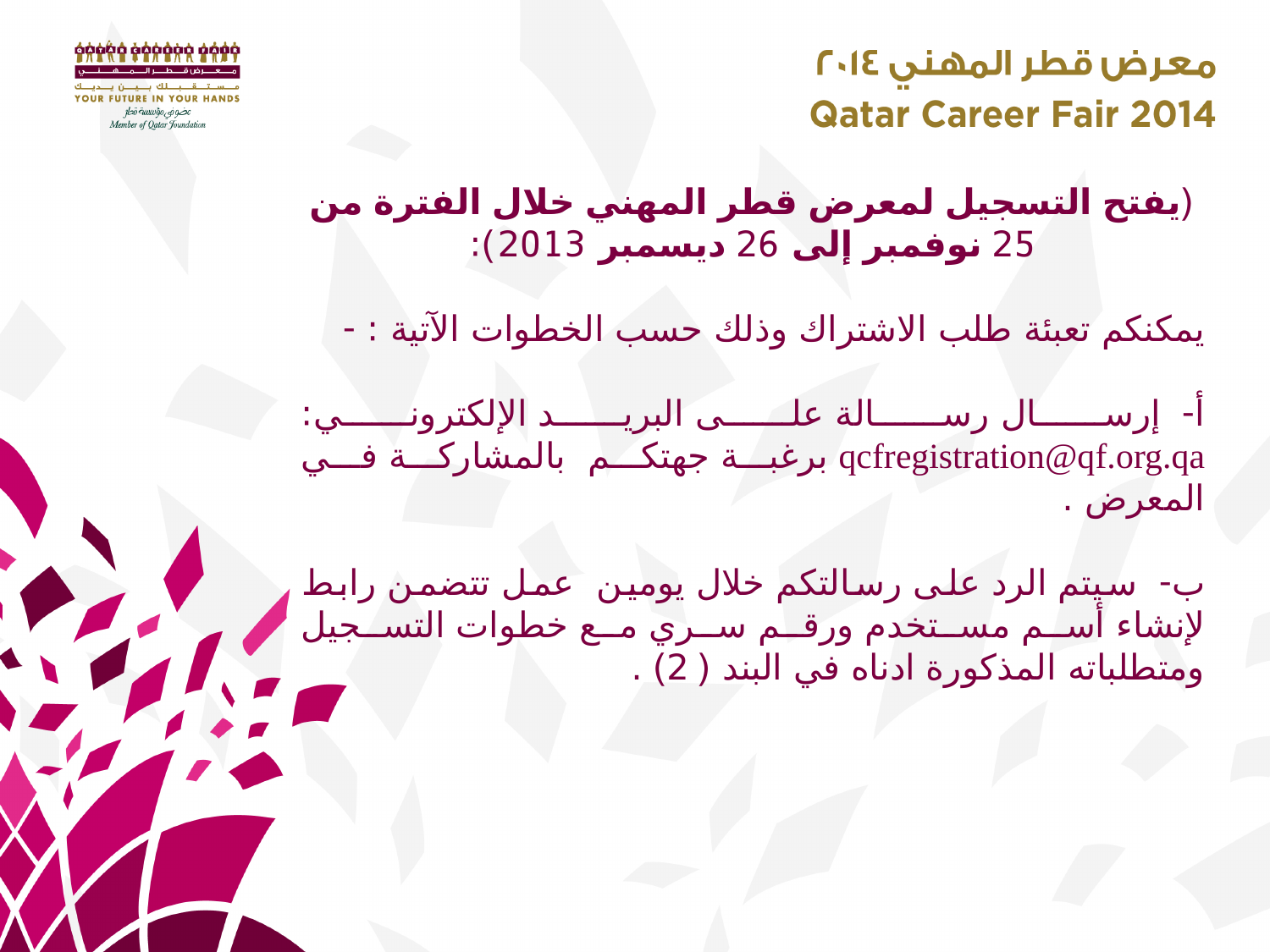

(يفتح التسجيل لمعرض قطر المهني خلال الفترة من 25 نوفمبر إلى 26 ديسمبر 2013):

يمكنكم تعبئة طلب الاشتراك وذلك حسب الخطوات الآتية : -

	أ-  إرسال رسالة على البريد الإلكتروني: qcfregistration@qf.org.qa برغبة جهتكم  بالمشاركة في المعرض .

	ب-  سيتم الرد على رسالتكم خلال يومين  عمل تتضمن رابط لإنشاء أسم مستخدم ورقم سري مع خطوات التسجيل ومتطلباته المذكورة ادناه في البند ( 2) .